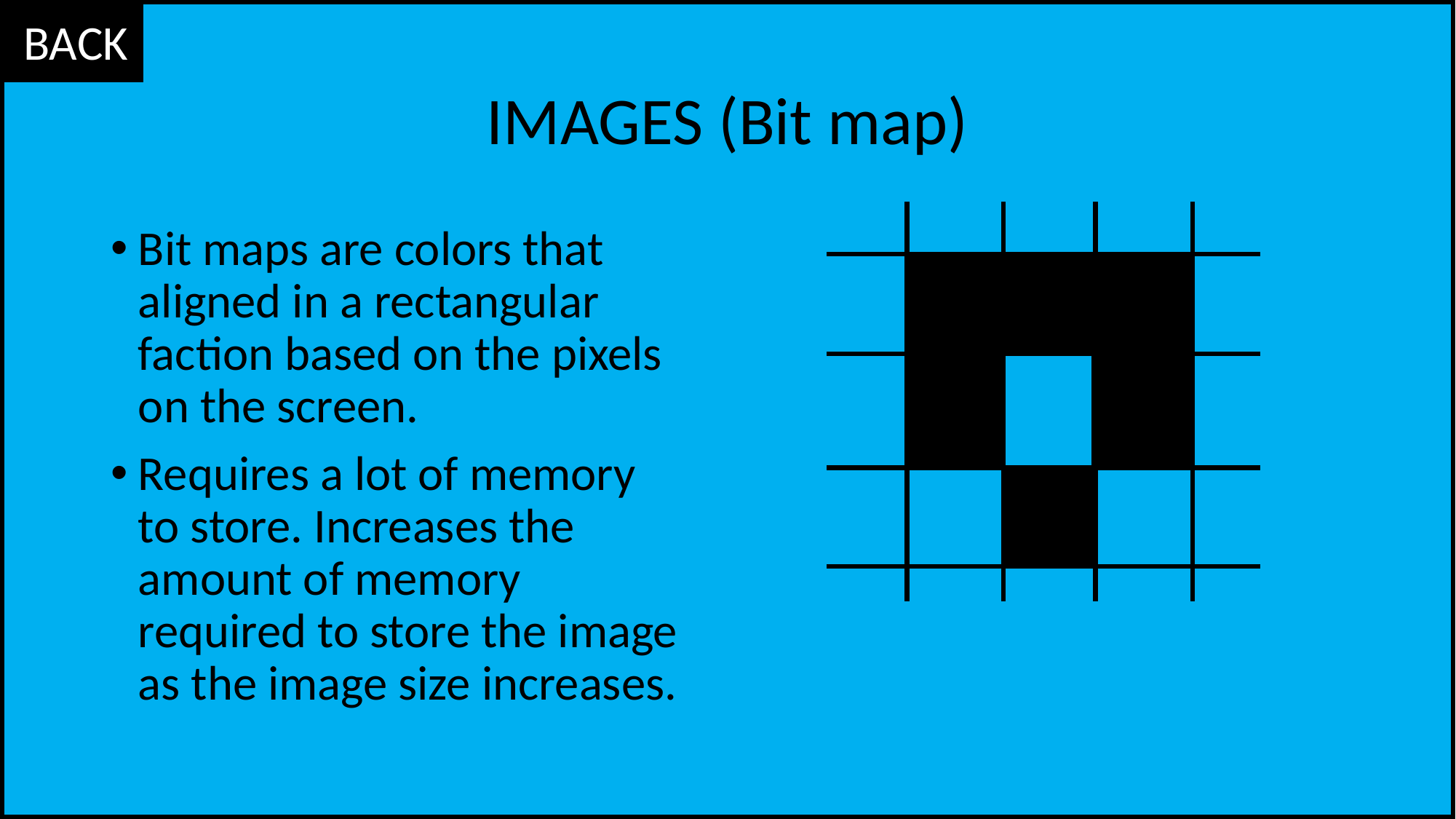

BACK
# IMAGES (Bit map)
Bit maps are colors that aligned in a rectangular faction based on the pixels on the screen.
Requires a lot of memory to store. Increases the amount of memory required to store the image as the image size increases.